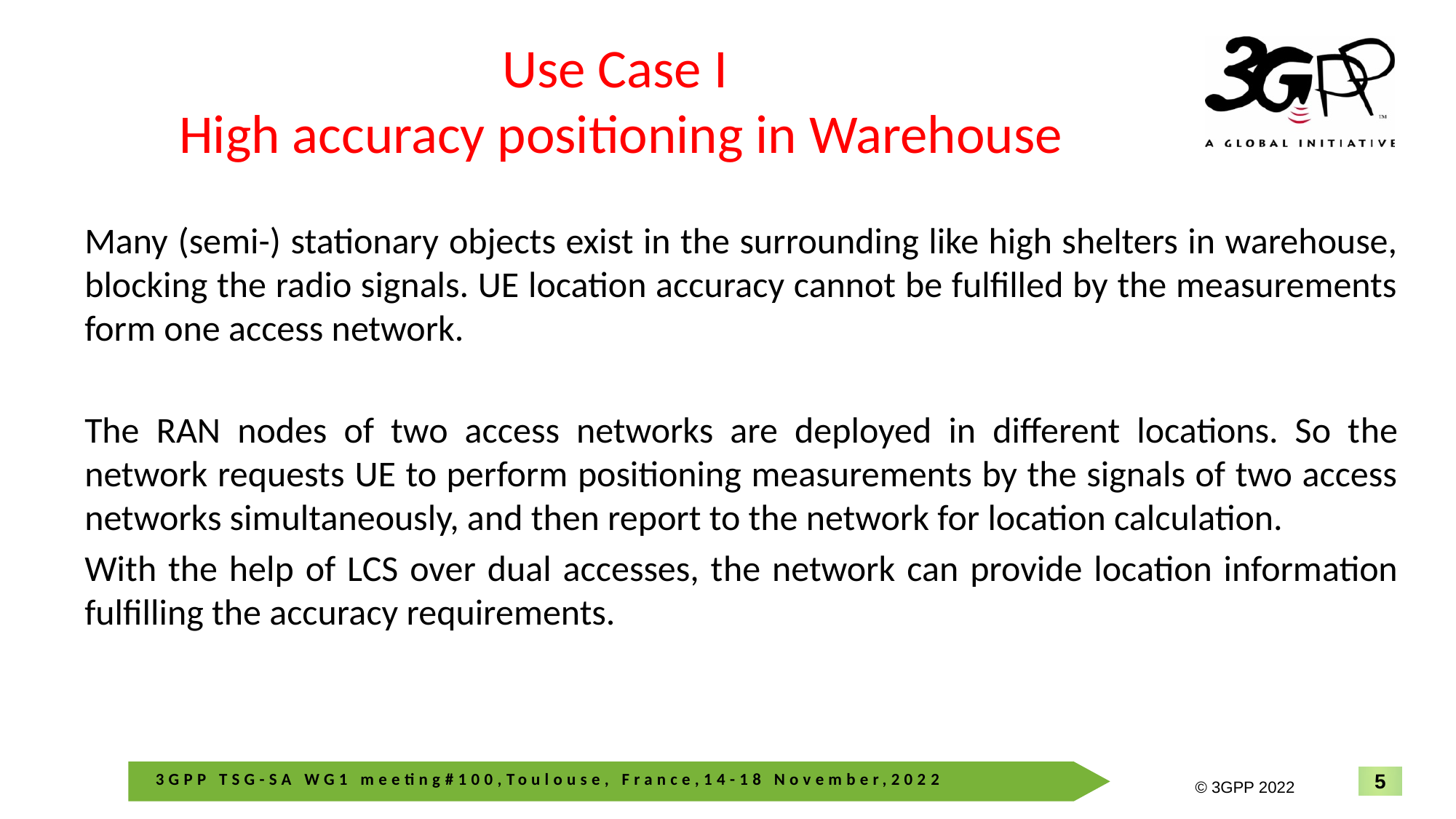

# Use Case I High accuracy positioning in Warehouse
Many (semi-) stationary objects exist in the surrounding like high shelters in warehouse, blocking the radio signals. UE location accuracy cannot be fulfilled by the measurements form one access network.

The RAN nodes of two access networks are deployed in different locations. So the network requests UE to perform positioning measurements by the signals of two access networks simultaneously, and then report to the network for location calculation.
With the help of LCS over dual accesses, the network can provide location information fulfilling the accuracy requirements.